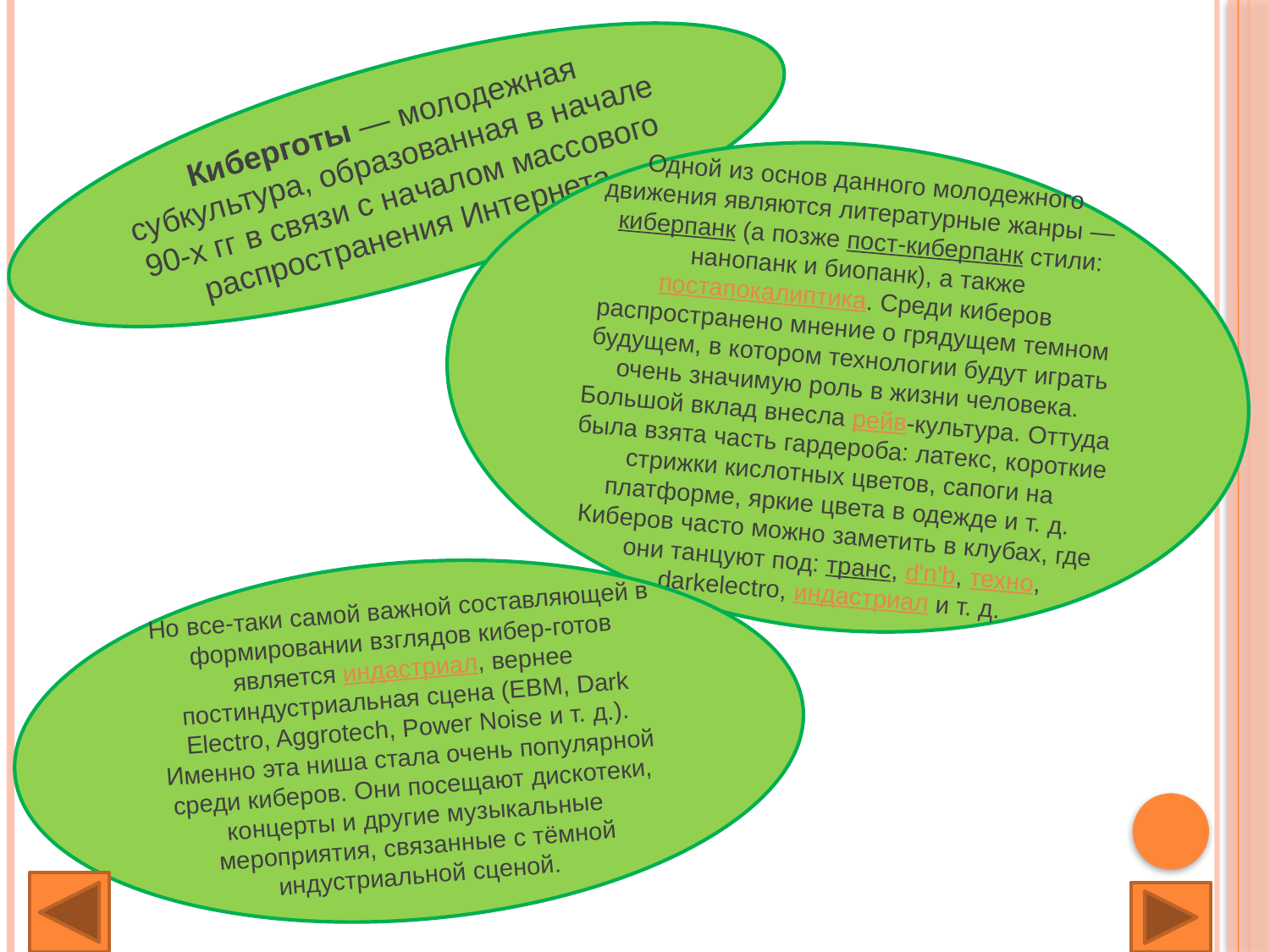

Киберготы — молодежная субкультура, образованная в начале 90-х гг в связи с началом массового распространения Интернета.
Одной из основ данного молодежного движения являются литературные жанры — киберпанк (а позже пост-киберпанк стили: нанопанк и биопанк), а такжепостапокалиптика. Среди киберов распространено мнение о грядущем темном будущем, в котором технологии будут играть очень значимую роль в жизни человека.
Большой вклад внесла рейв-культура. Оттуда была взята часть гардероба: латекс, короткие стрижки кислотных цветов, сапоги на платформе, яркие цвета в одежде и т. д. Киберов часто можно заметить в клубах, где они танцуют под: транс, d'n'b, техно, darkelectro, индастриал и т. д.
#
Но все-таки самой важной составляющей в формировании взглядов кибер-готов является индастриал, вернее постиндустриальная сцена (EBM, Dark Electro, Aggrotech, Power Noise и т. д.). Именно эта ниша стала очень популярной среди киберов. Они посещают дискотеки, концерты и другие музыкальные мероприятия, связанные c тёмной индустриальной сценой.